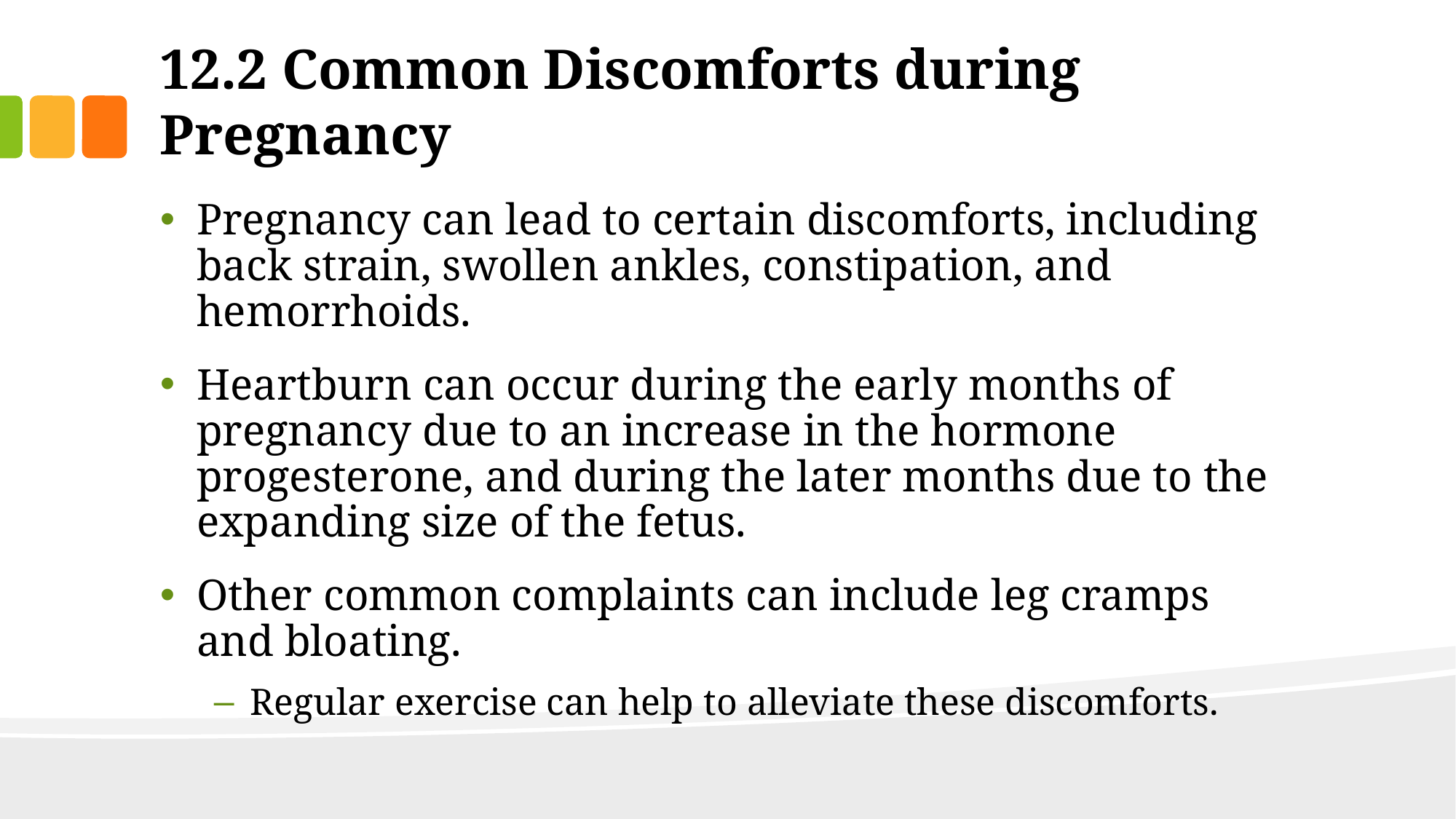

# 12.2 Common Discomforts during Pregnancy
Pregnancy can lead to certain discomforts, including back strain, swollen ankles, constipation, and hemorrhoids.
Heartburn can occur during the early months of pregnancy due to an increase in the hormone progesterone, and during the later months due to the expanding size of the fetus.
Other common complaints can include leg cramps and bloating.
Regular exercise can help to alleviate these discomforts.